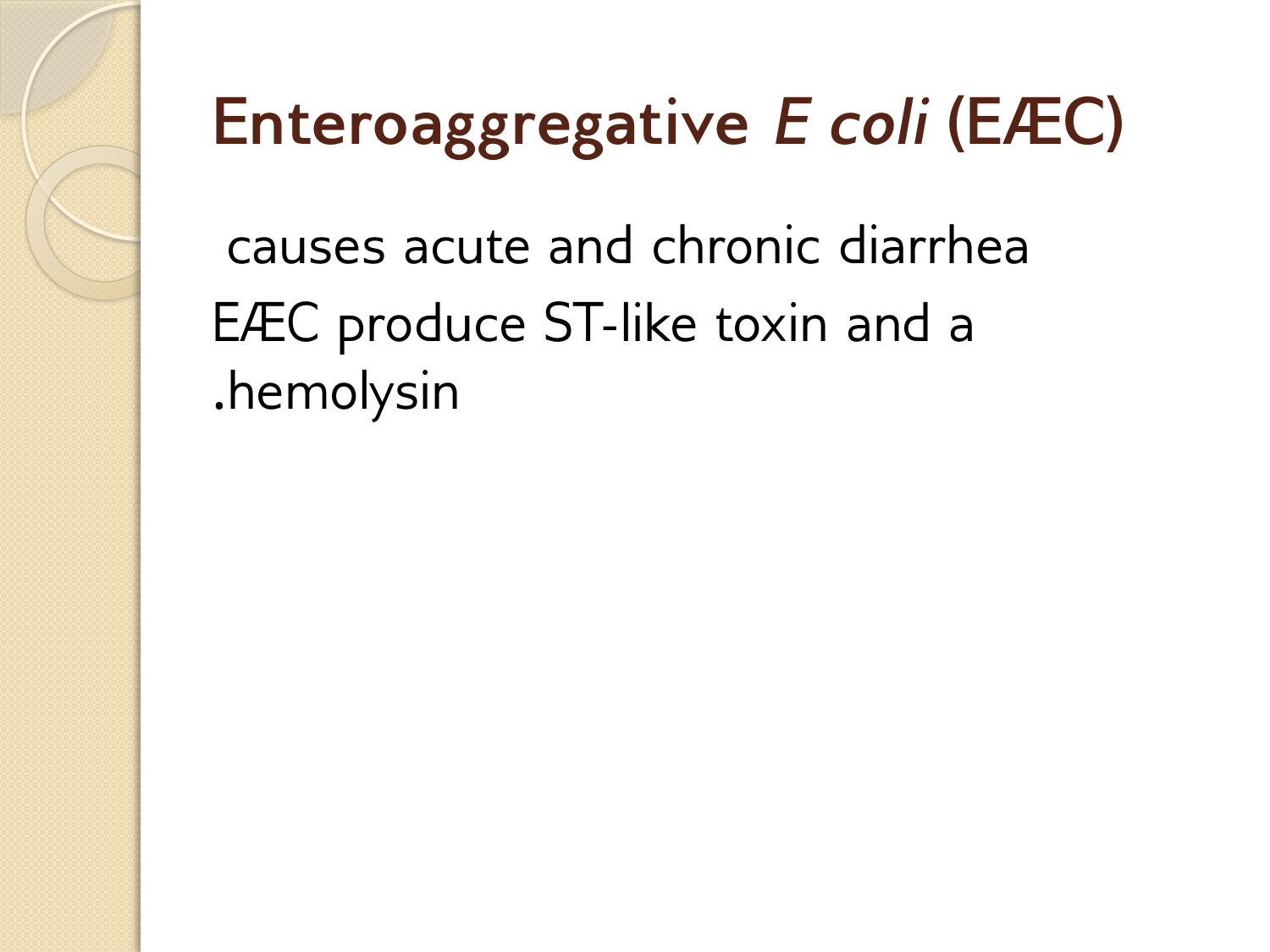

# Enteroaggregative E coli (EAEC)
causes acute and chronic diarrhea
EAEC produce ST-like toxin and a hemolysin.